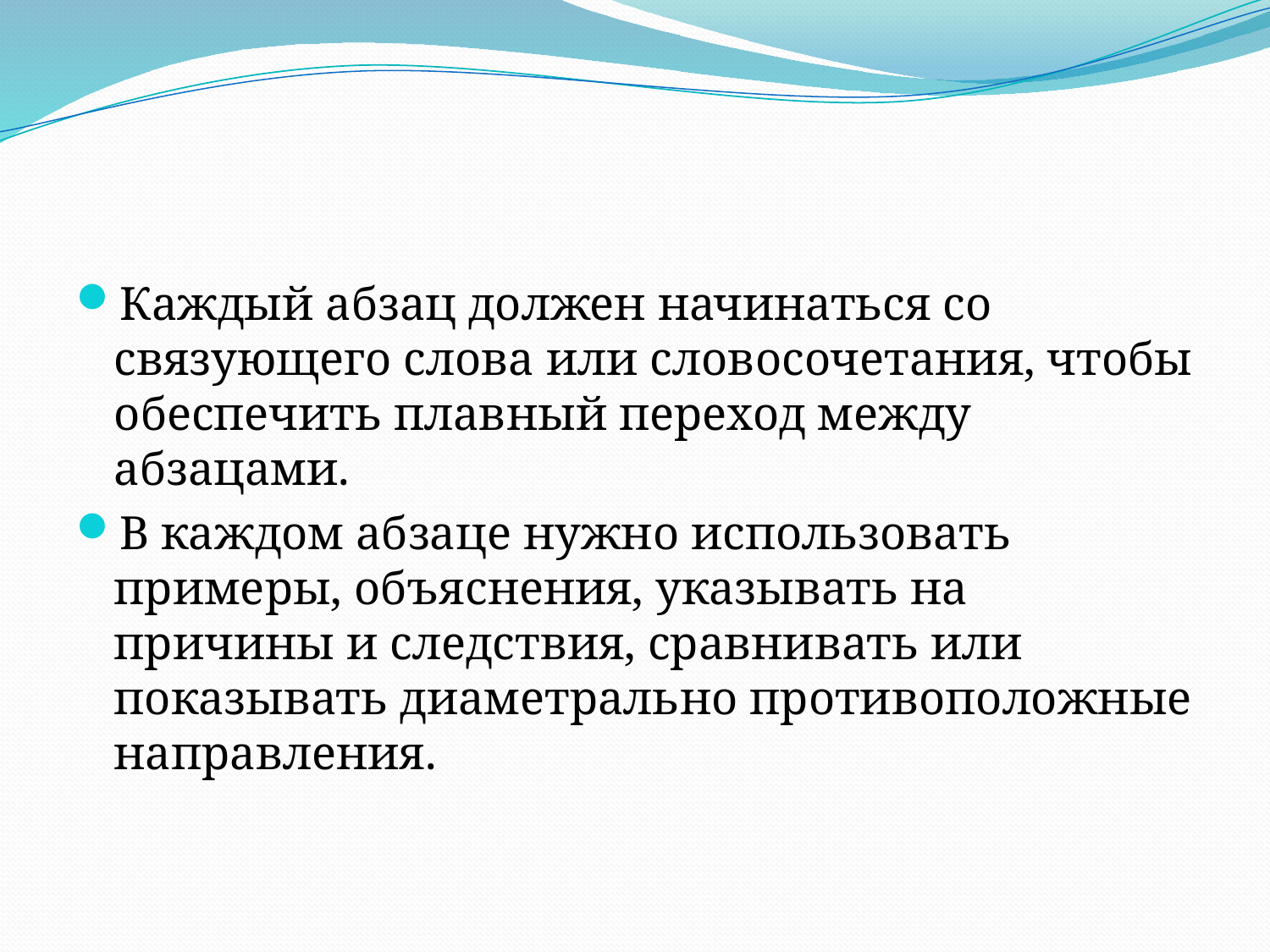

#
Каждый абзац должен начинаться со связующего слова или словосочетания, чтобы обеспечить плавный переход между абзацами.
В каждом абзаце нужно использовать примеры, объяснения, указывать на причины и следствия, сравнивать или показывать диаметрально противоположные направления.